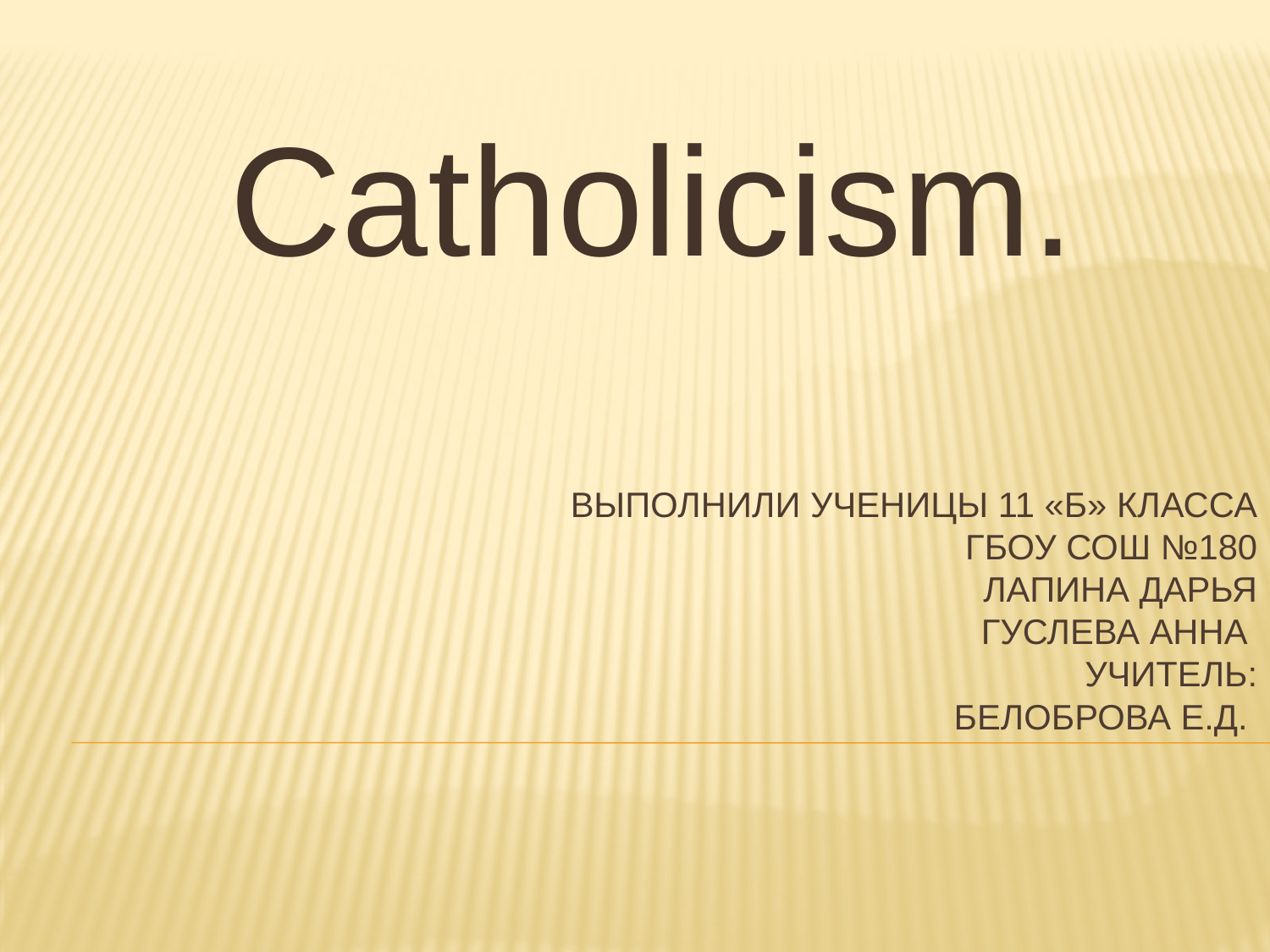

Catholicism.
# Выполнили ученицы 11 «Б» класса ГБОУ СОШ №180 Лапина Дарья Гуслева Анна Учитель: Белоброва Е.Д.